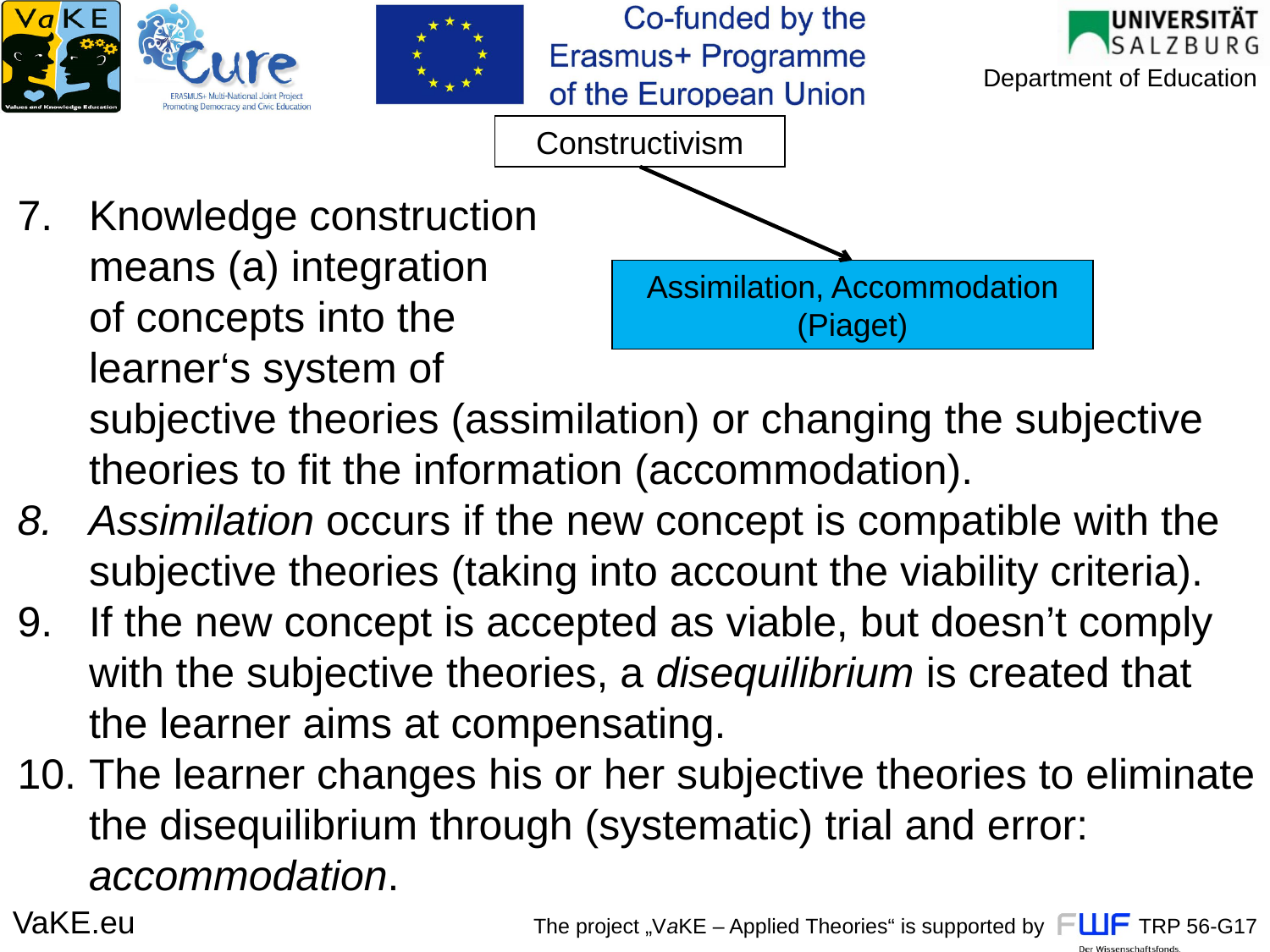

Constructivism
Knowledge construction
means (a) integration
of concepts into the
learner‘s system of
subjective theories (assimilation) or changing the subjective theories to fit the information (accommodation).
Assimilation occurs if the new concept is compatible with the subjective theories (taking into account the viability criteria).
If the new concept is accepted as viable, but doesn’t comply with the subjective theories, a disequilibrium is created that the learner aims at compensating.
The learner changes his or her subjective theories to eliminate the disequilibrium through (systematic) trial and error: accommodation.
Assimilation, Accommodation (Piaget)